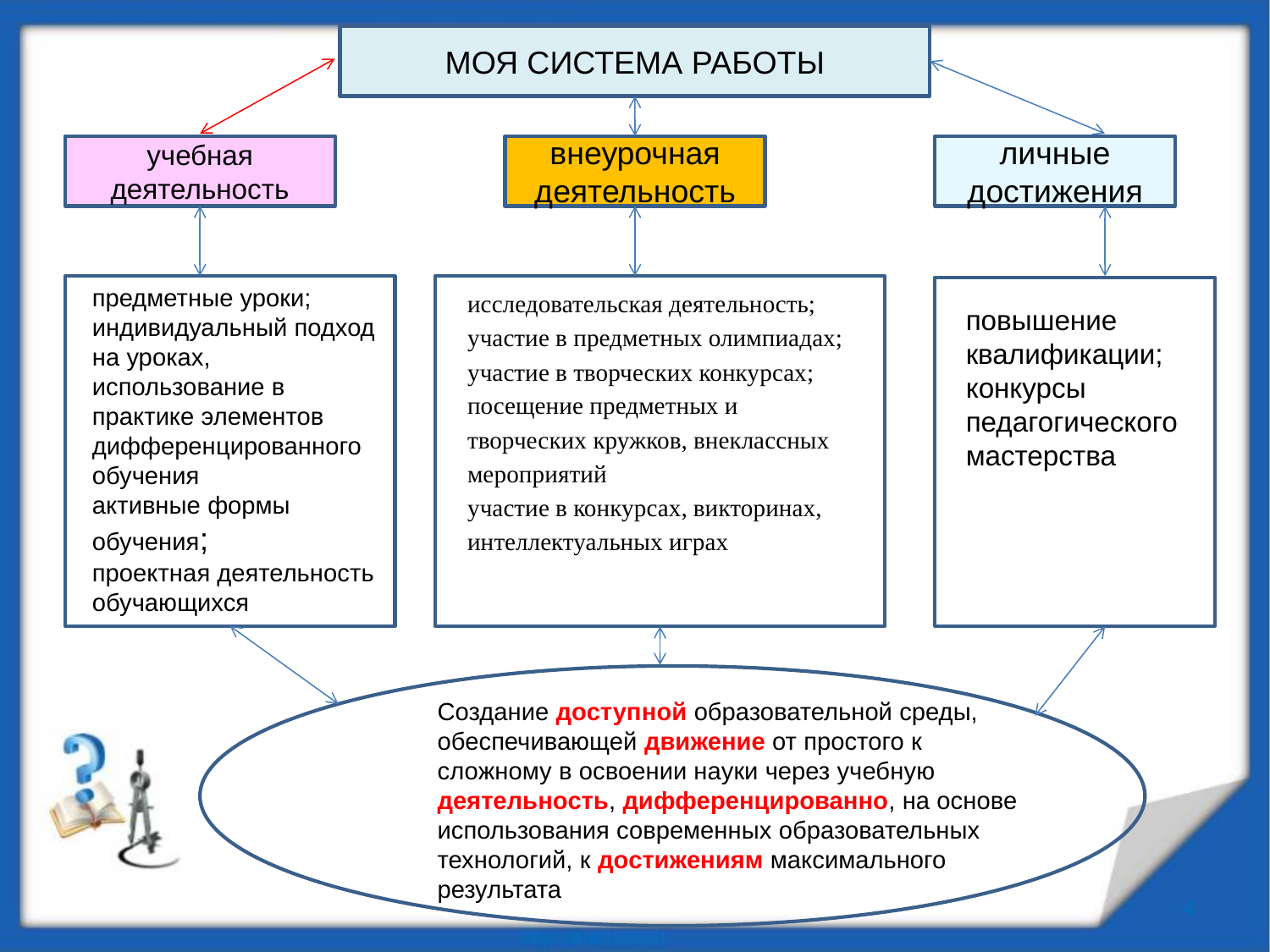

МОЯ СИСТЕМА РАБОТЫ
учебная деятельность
внеурочная деятельность
личные достижения

предметные уроки;
индивидуальный подход на уроках, использование в практике элементов дифференцированного обучения
активные формы  обучения;
проектная деятельность обучающихся
исследовательская деятельность;
участие в предметных олимпиадах;
участие в творческих конкурсах;
посещение предметных и творческих кружков, внеклассных  мероприятий
участие в конкурсах, викторинах, интеллектуальных играх

повышение
квалификации;
конкурсы
педагогического
мастерства

Создание доступной образовательной среды, обеспечивающей движение от простого к сложному в освоении науки через учебную деятельность, дифференцированно, на основе использования современных образовательных технологий, к достижениям максимального результата
4